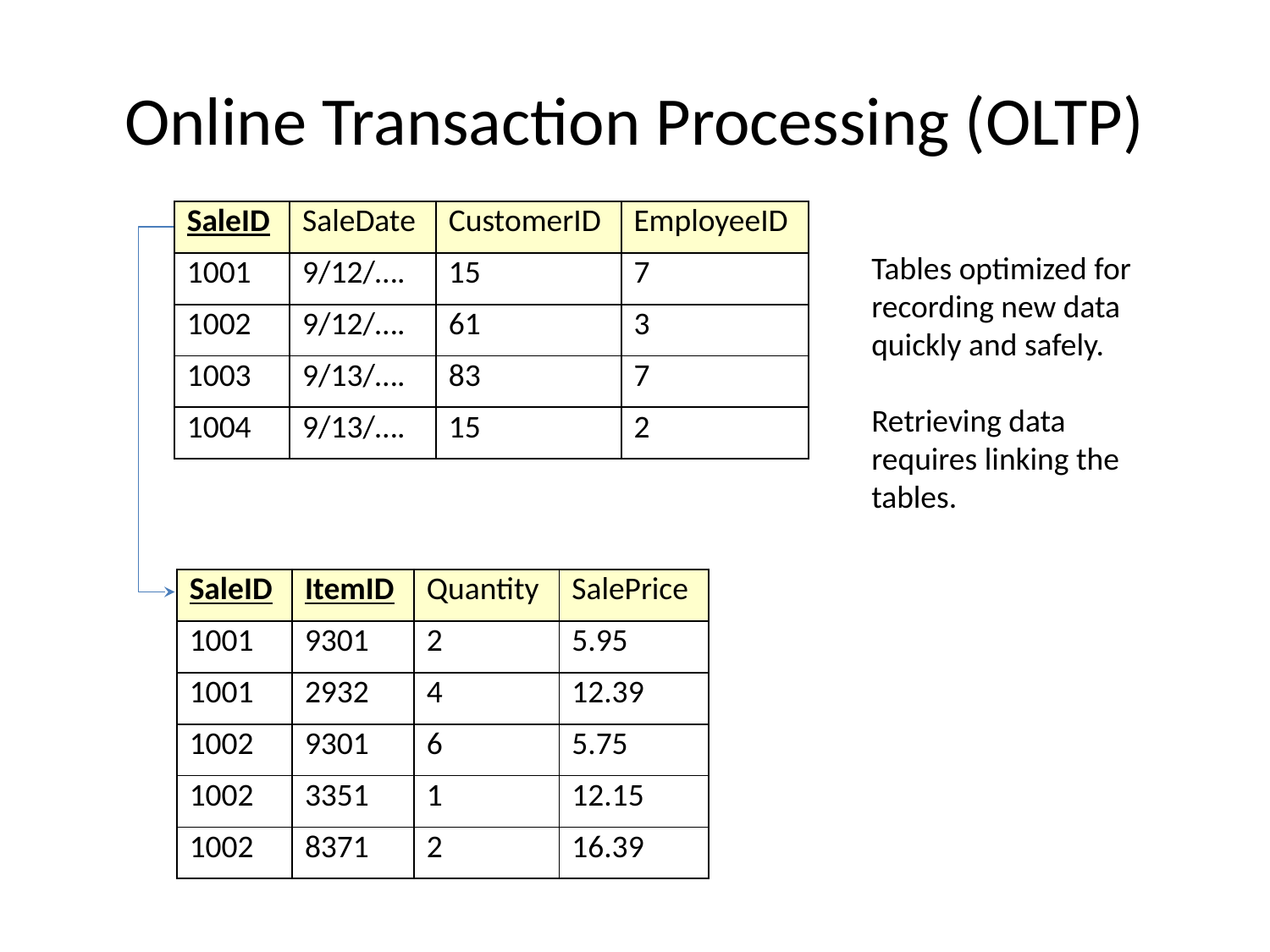

# Online Transaction Processing (OLTP)
| SaleID | SaleDate | CustomerID | EmployeeID |
| --- | --- | --- | --- |
| 1001 | 9/12/…. | 15 | 7 |
| 1002 | 9/12/…. | 61 | 3 |
| 1003 | 9/13/…. | 83 | 7 |
| 1004 | 9/13/…. | 15 | 2 |

Tables optimized for recording new data quickly and safely.

Retrieving data requires linking the tables.
| SaleID | ItemID | Quantity | SalePrice |
| --- | --- | --- | --- |
| 1001 | 9301 | 2 | 5.95 |
| 1001 | 2932 | 4 | 12.39 |
| 1002 | 9301 | 6 | 5.75 |
| 1002 | 3351 | 1 | 12.15 |
| 1002 | 8371 | 2 | 16.39 |